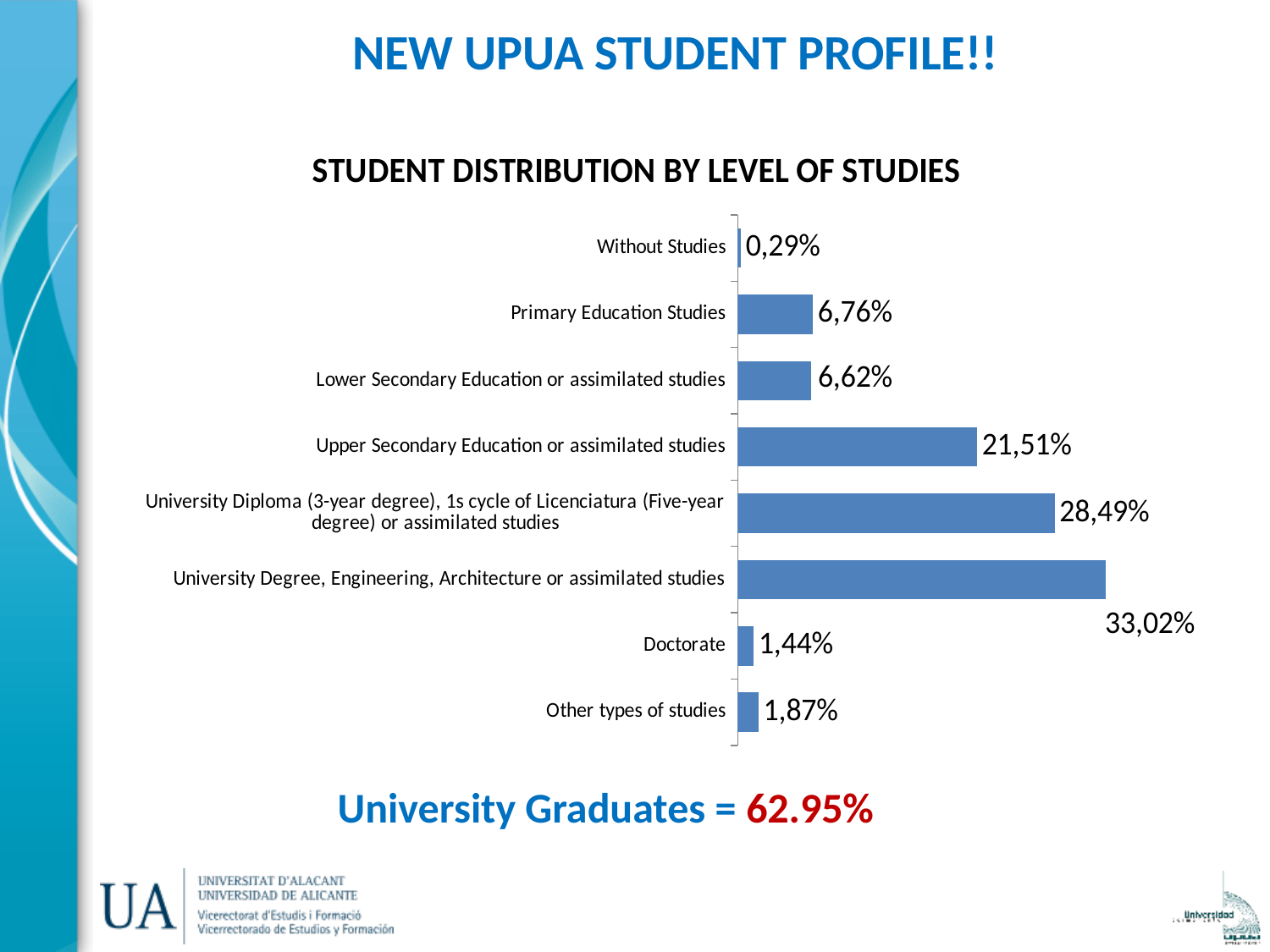

# NEW UPUA STUDENT PROFILE!!

### Chart:  STUDENT DISTRIBUTION BY LEVEL OF STUDIES

| Category | % |
|---|---|
| Other types of studies | 0.01870503597122302 |
| Doctorate | 0.014388489208633094 |
| University Degree, Engineering, Architecture or assimilated studies | 0.3302158273381295 |
| University Diploma (3-year degree), 1s cycle of Licenciatura (Five-year degree) or assimilated studies | 0.28489208633093527 |
| Upper Secondary Education or assimilated studies | 0.21510791366906476 |
| Lower Secondary Education or assimilated studies | 0.06618705035971223 |
| Primary Education Studies | 0.06762589928057554 |
| Without Studies | 0.0028776978417266188 |
University Graduates = 62.95%